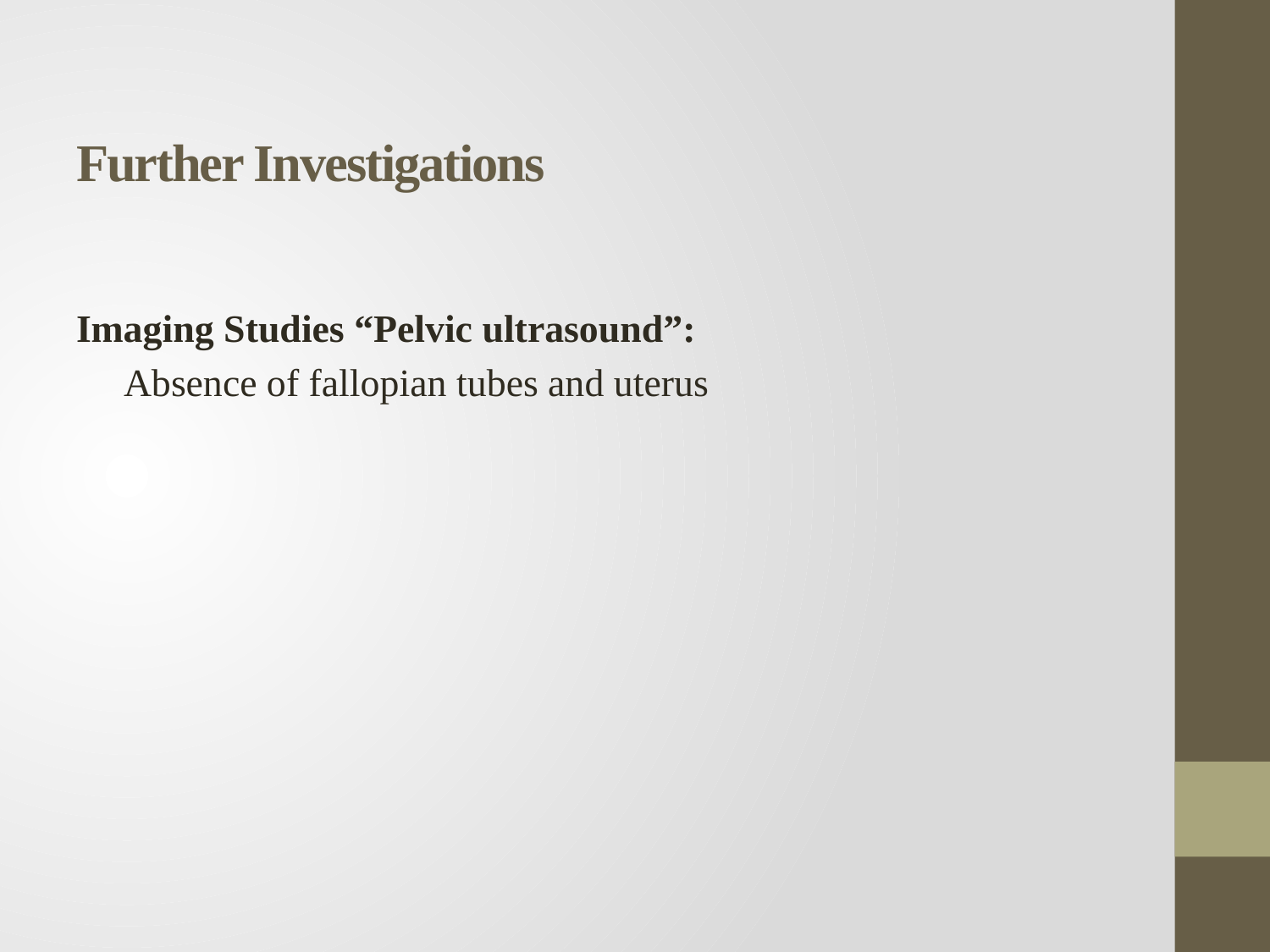

# Further Investigations

Imaging Studies “Pelvic ultrasound”:
Absence of fallopian tubes and uterus